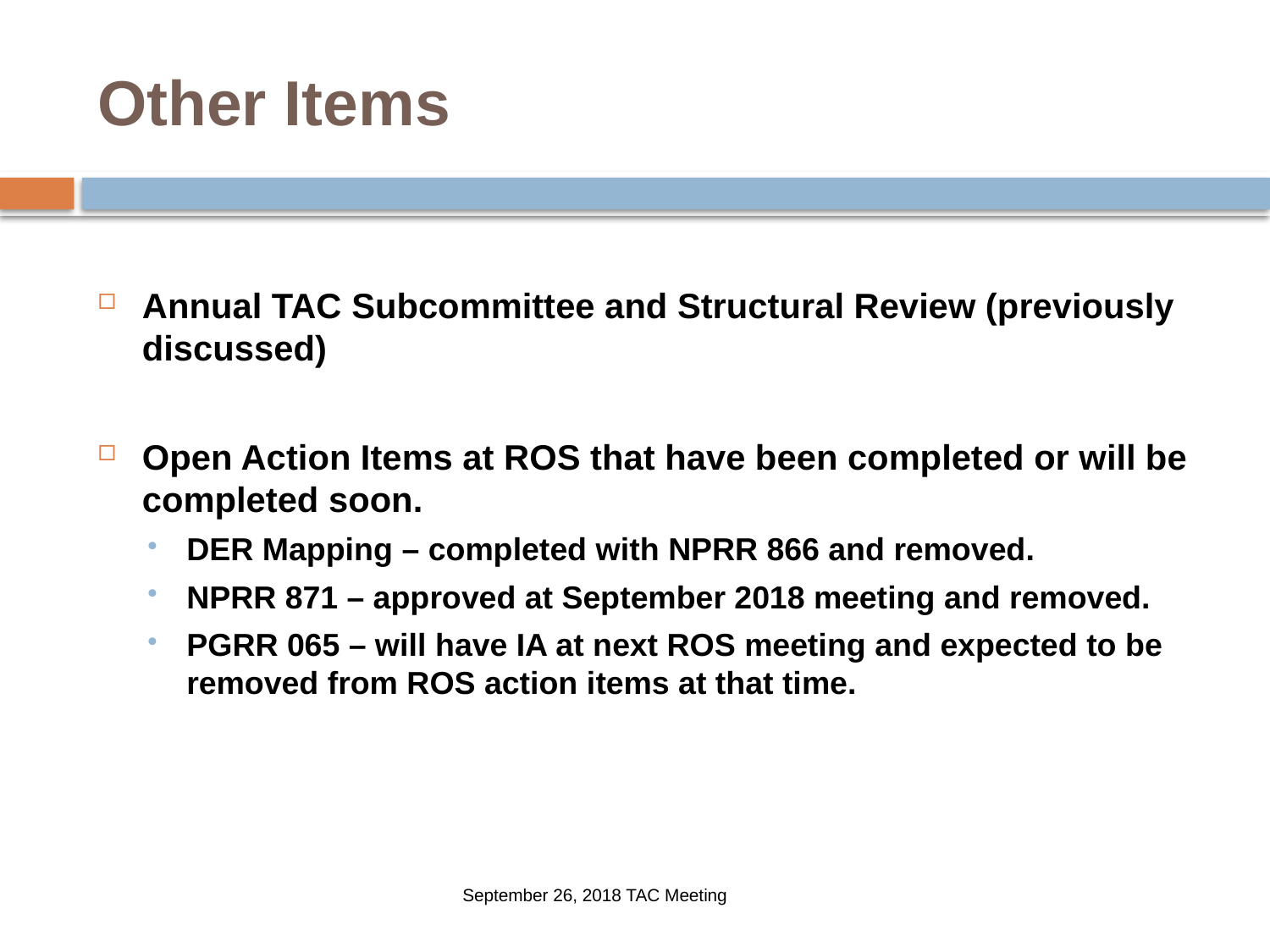

# Other Items

Annual TAC Subcommittee and Structural Review (previously discussed)

Open Action Items at ROS that have been completed or will be completed soon.
DER Mapping – completed with NPRR 866 and removed.
NPRR 871 – approved at September 2018 meeting and removed.
PGRR 065 – will have IA at next ROS meeting and expected to be removed from ROS action items at that time.

September 26, 2018 TAC Meeting